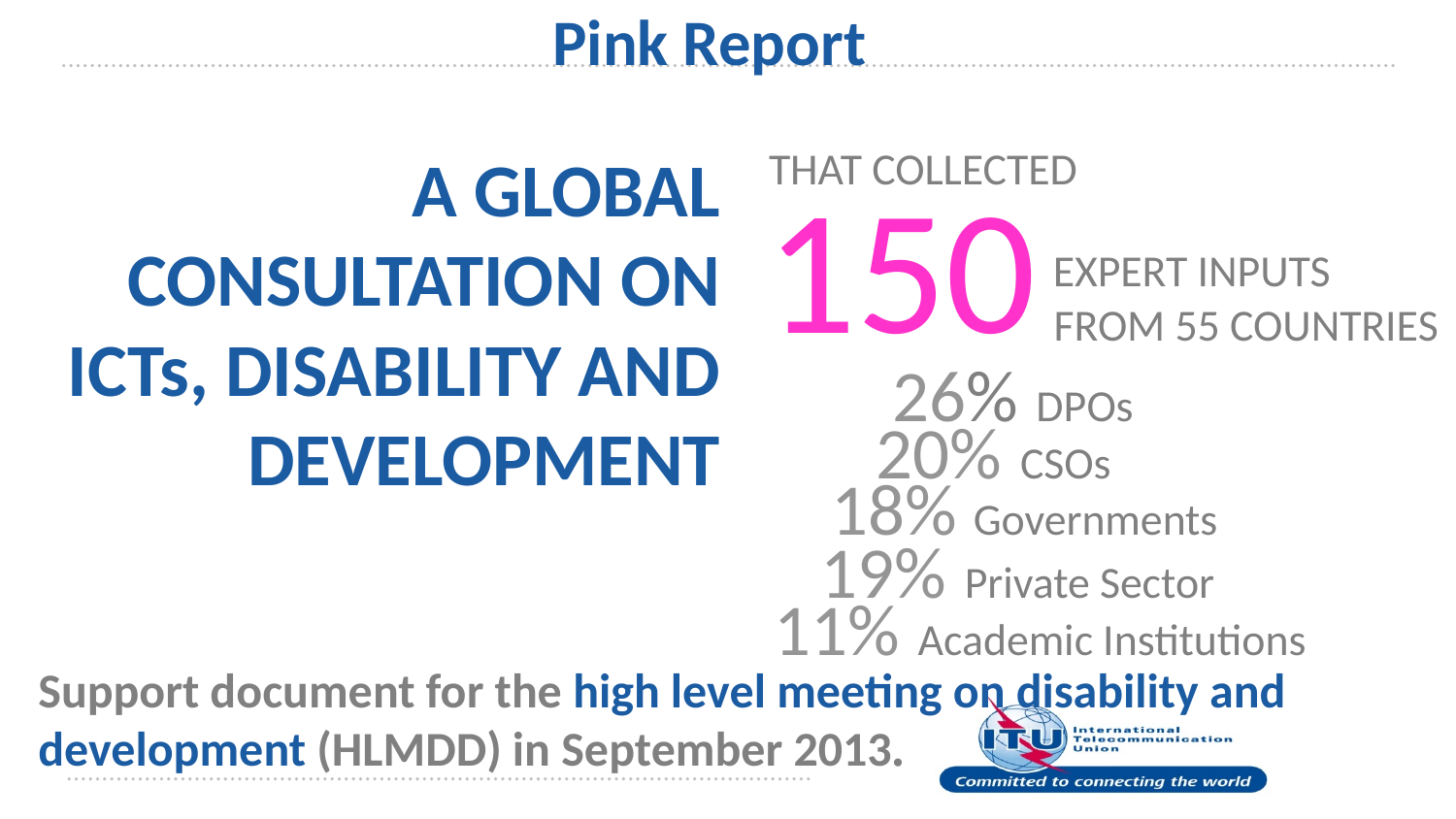

# Pink Report
THAT COLLECTED OVER
A GLOBAL CONSULTATION ON ICTs, DISABILITY AND DEVELOPMENT
150
EXPERT INPUTS
FROM 55 COUNTRIES
26% DPOs
20% CSOs
18% Governments
19% Private Sector
11% Academic Institutions
Support document for the high level meeting on disability and development (HLMDD) in September 2013.